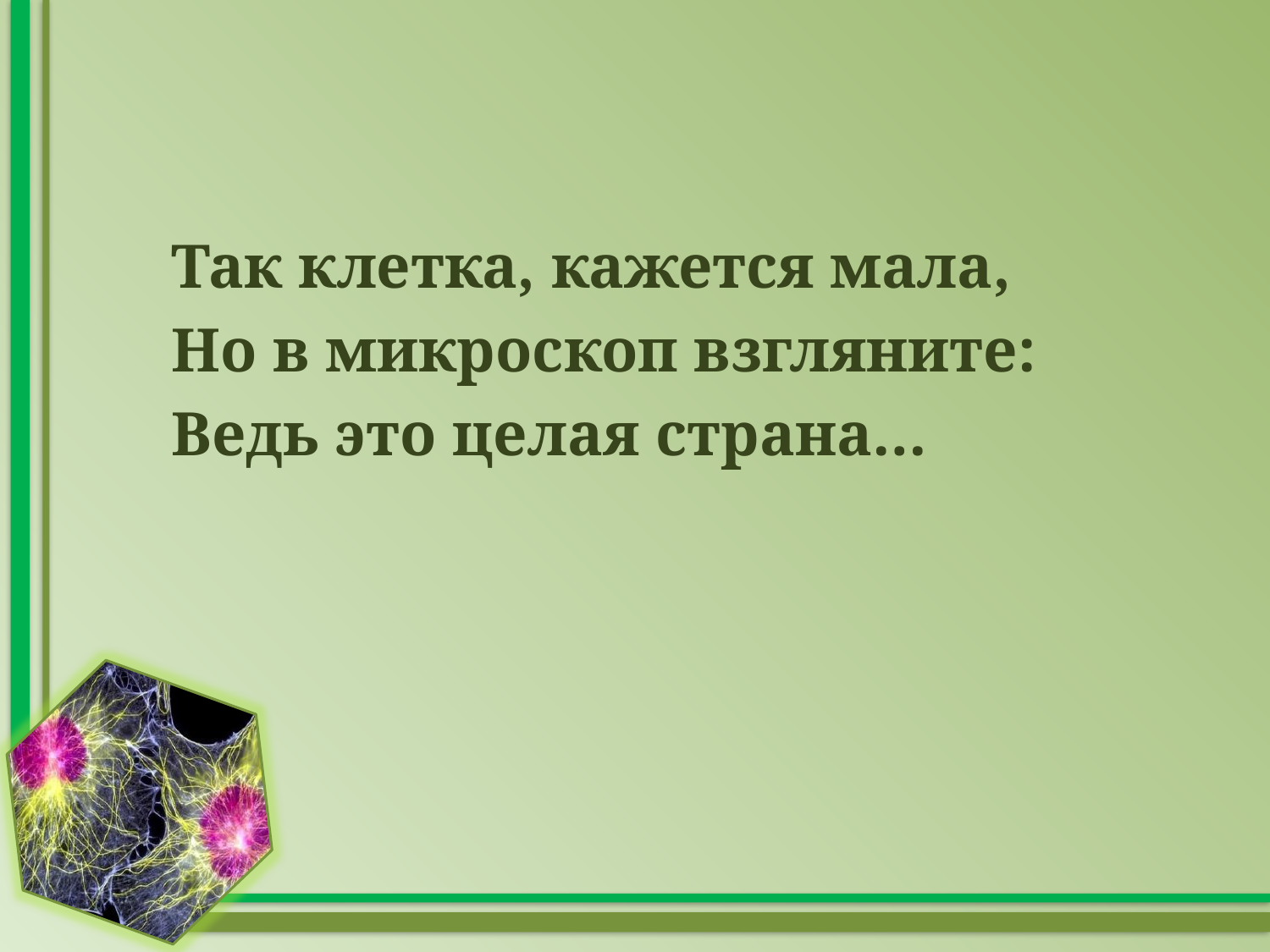

Так клетка, кажется мала,
Но в микроскоп взгляните:
Ведь это целая страна…